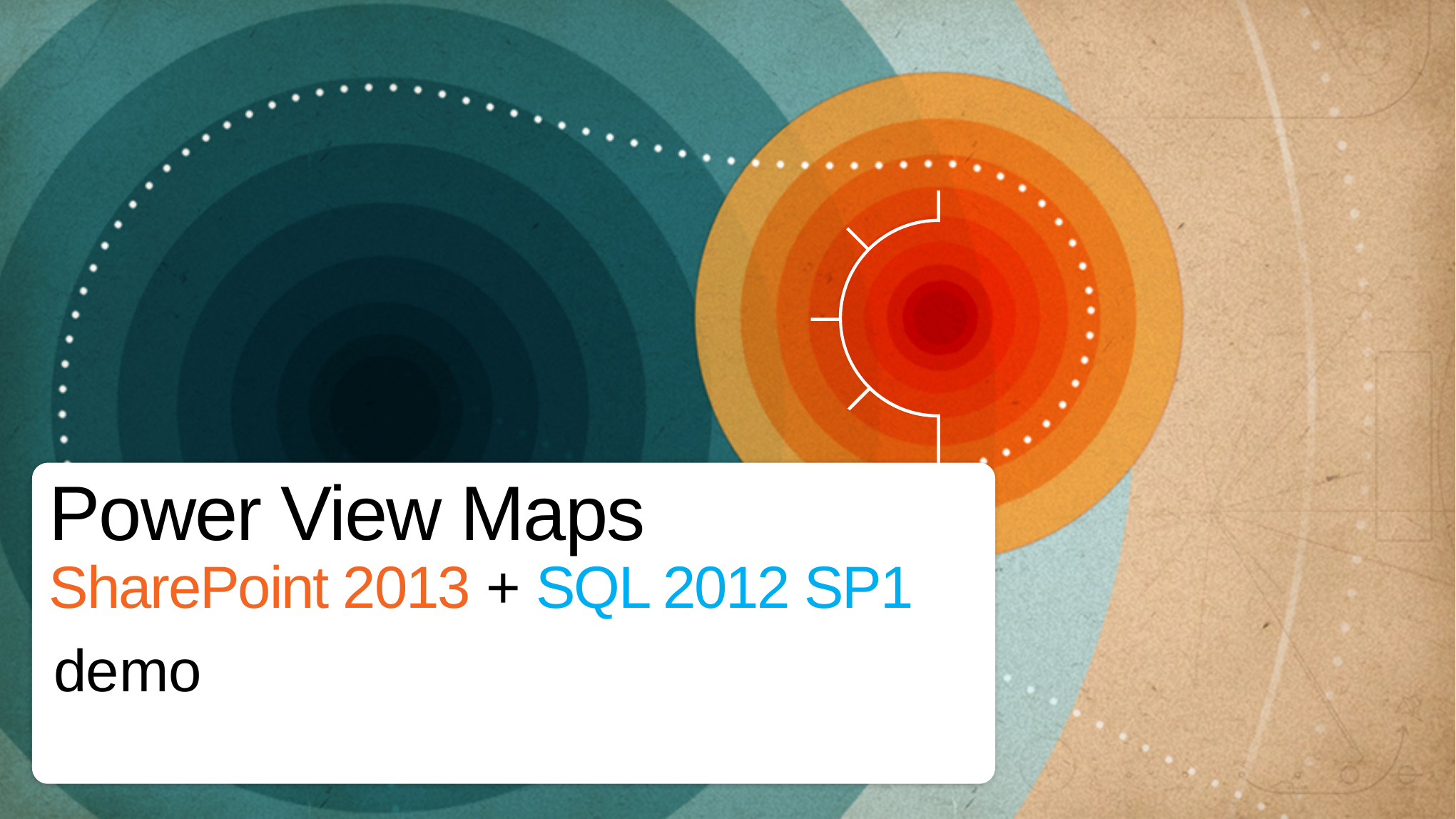

# Power View Maps SharePoint 2013 + SQL 2012 SP1
demo